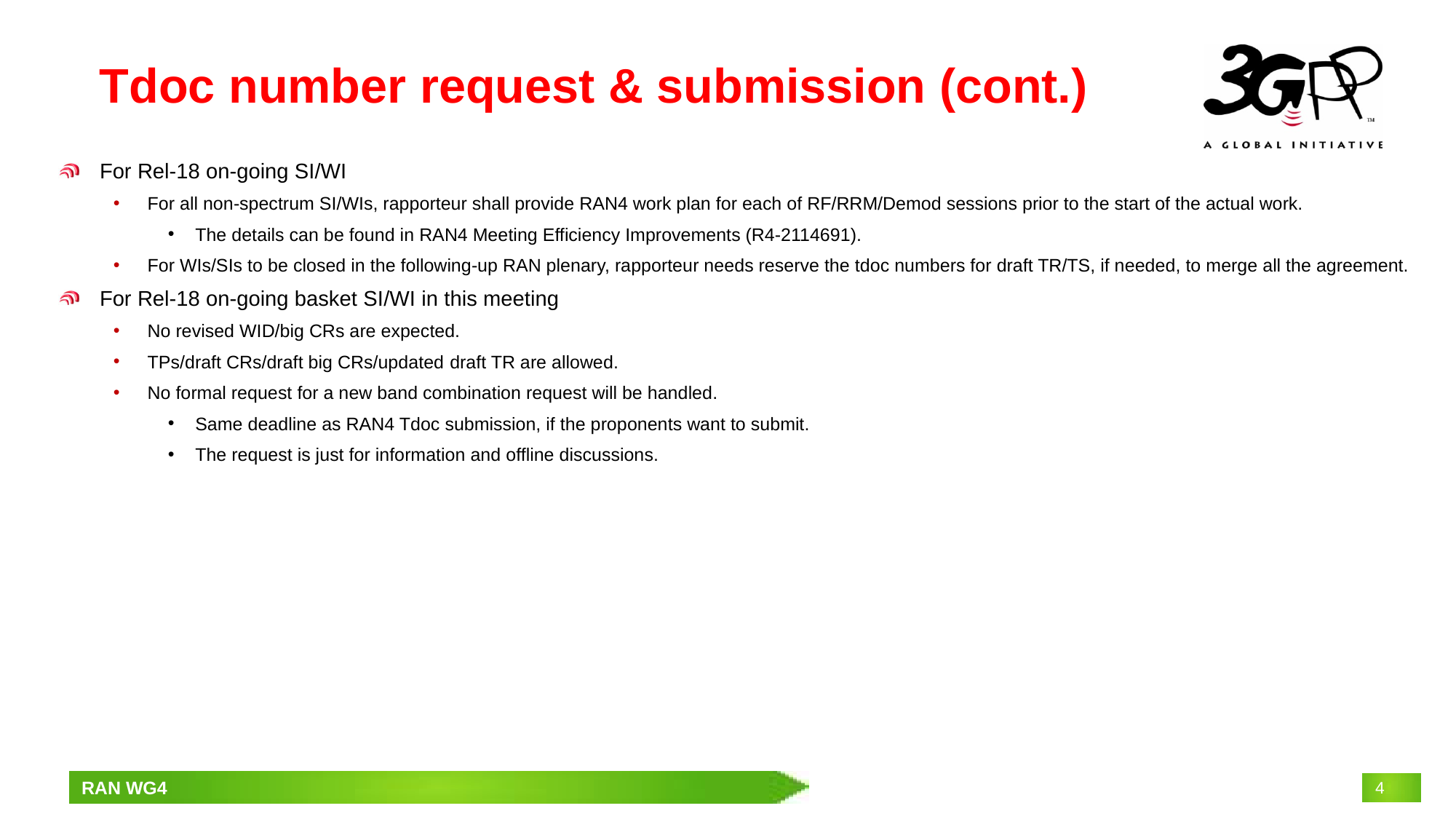

# Tdoc number request & submission (cont.)
For Rel-18 on-going SI/WI
For all non-spectrum SI/WIs, rapporteur shall provide RAN4 work plan for each of RF/RRM/Demod sessions prior to the start of the actual work.
The details can be found in RAN4 Meeting Efficiency Improvements (R4-2114691).
For WIs/SIs to be closed in the following-up RAN plenary, rapporteur needs reserve the tdoc numbers for draft TR/TS, if needed, to merge all the agreement.
For Rel-18 on-going basket SI/WI in this meeting
No revised WID/big CRs are expected.
TPs/draft CRs/draft big CRs/updated draft TR are allowed.
No formal request for a new band combination request will be handled.
Same deadline as RAN4 Tdoc submission, if the proponents want to submit.
The request is just for information and offline discussions.